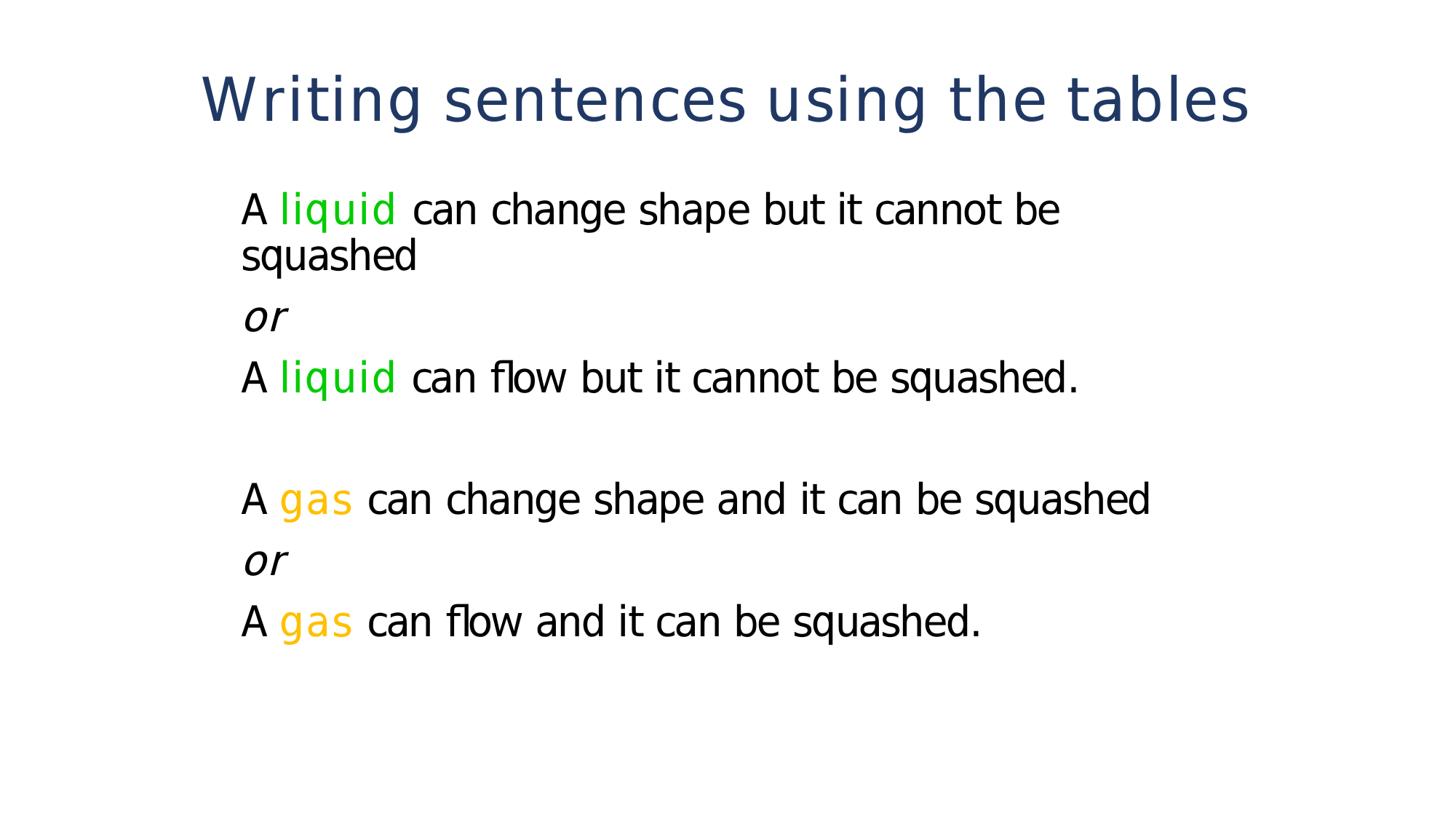

# Writing sentences using the tables
A liquid can change shape but it cannot be squashed
or
A liquid can flow but it cannot be squashed.

A gas can change shape and it can be squashed
or
A gas can flow and it can be squashed.